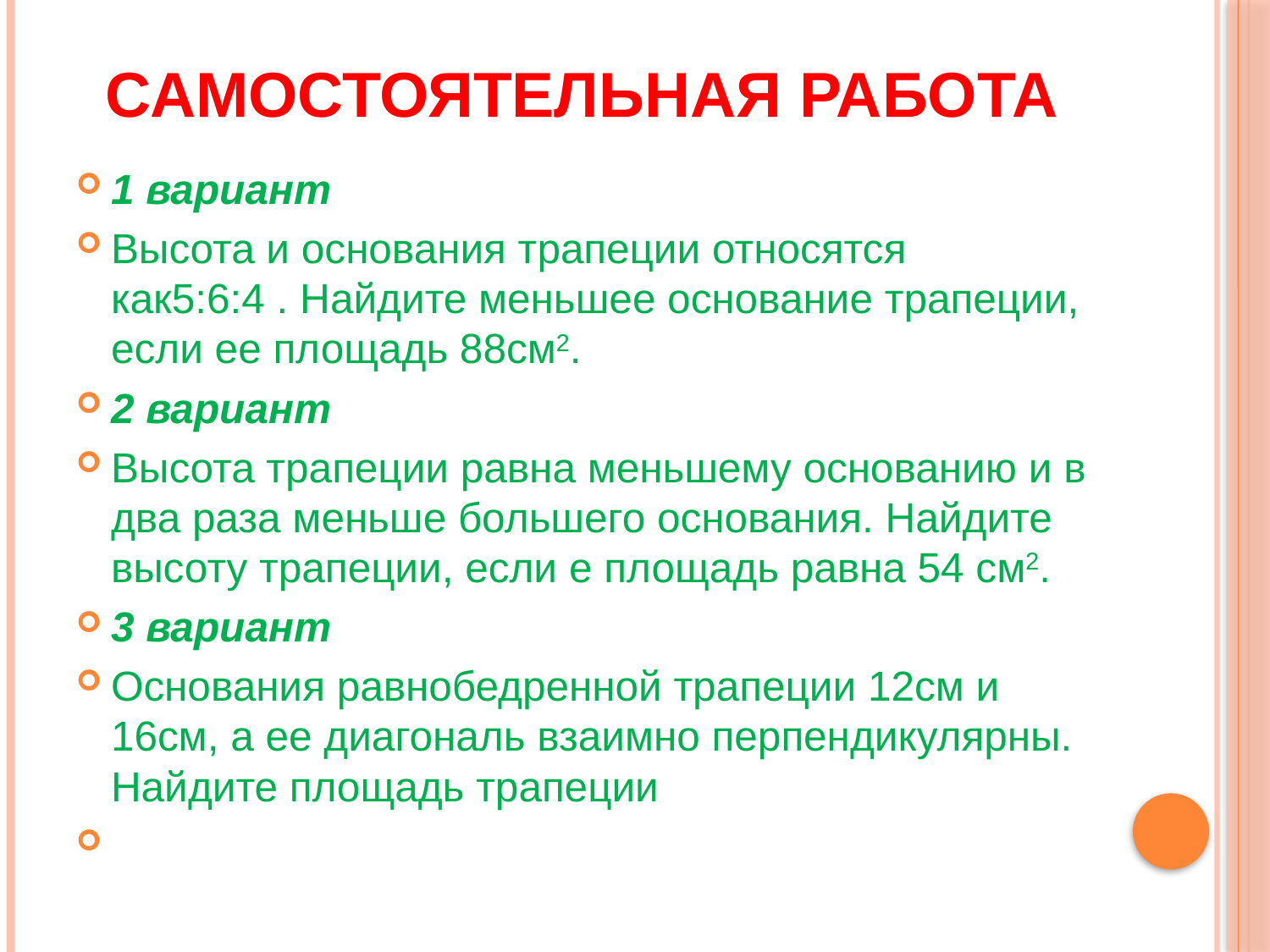

# Самостоятельная работа
1 вариант
Высота и основания трапеции относятся как5:6:4 . Найдите меньшее основание трапеции, если ее площадь 88см2.
2 вариант
Высота трапеции равна меньшему основанию и в два раза меньше большего основания. Найдите высоту трапеции, если е площадь равна 54 см2.
3 вариант
Основания равнобедренной трапеции 12см и 16см, а ее диагональ взаимно перпендикулярны. Найдите площадь трапеции